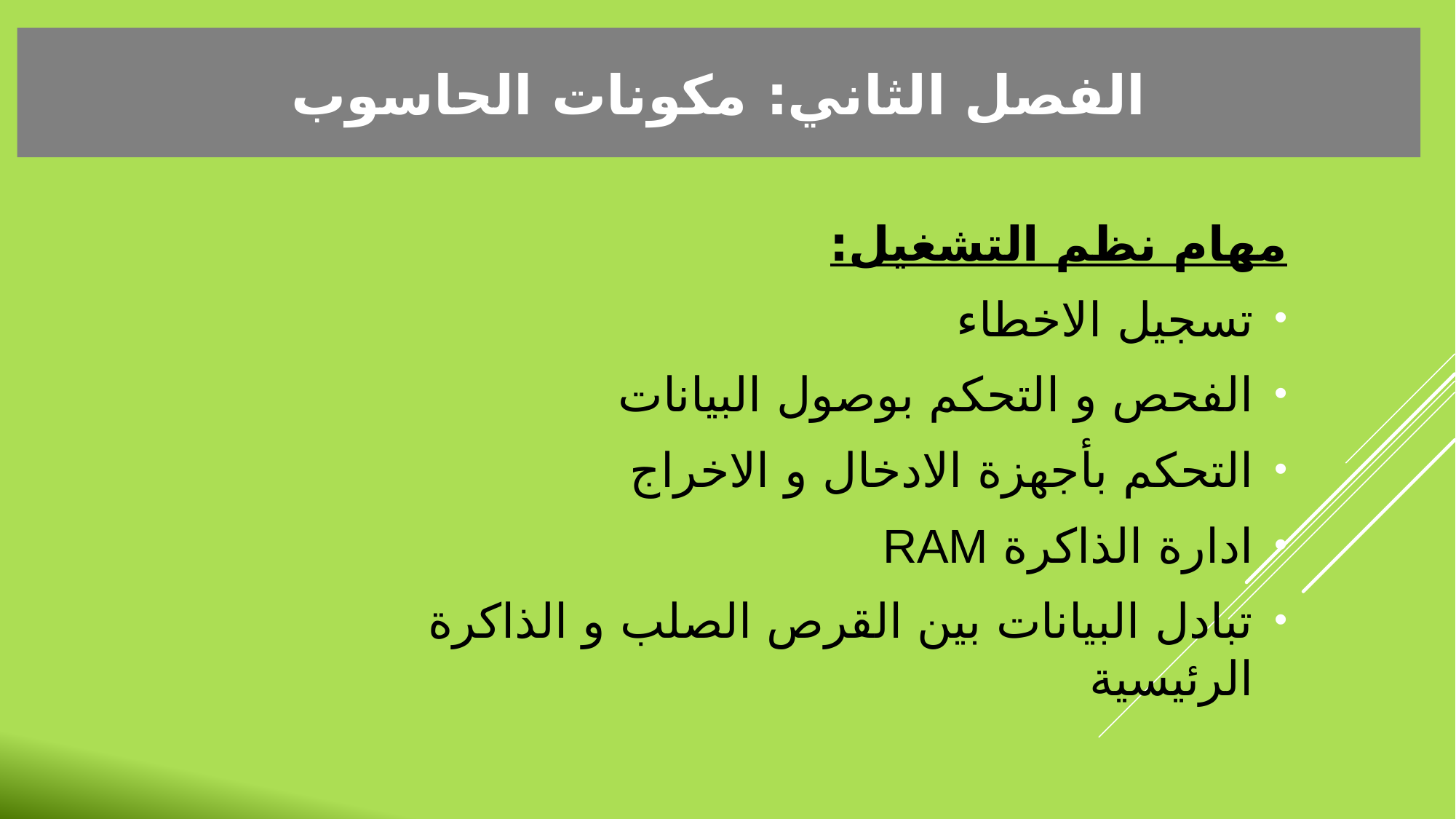

الفصل الثاني: مكونات الحاسوب
مهام نظم التشغيل:
تسجيل الاخطاء
الفحص و التحكم بوصول البيانات
التحكم بأجهزة الادخال و الاخراج
ادارة الذاكرة RAM
تبادل البيانات بين القرص الصلب و الذاكرة الرئيسية